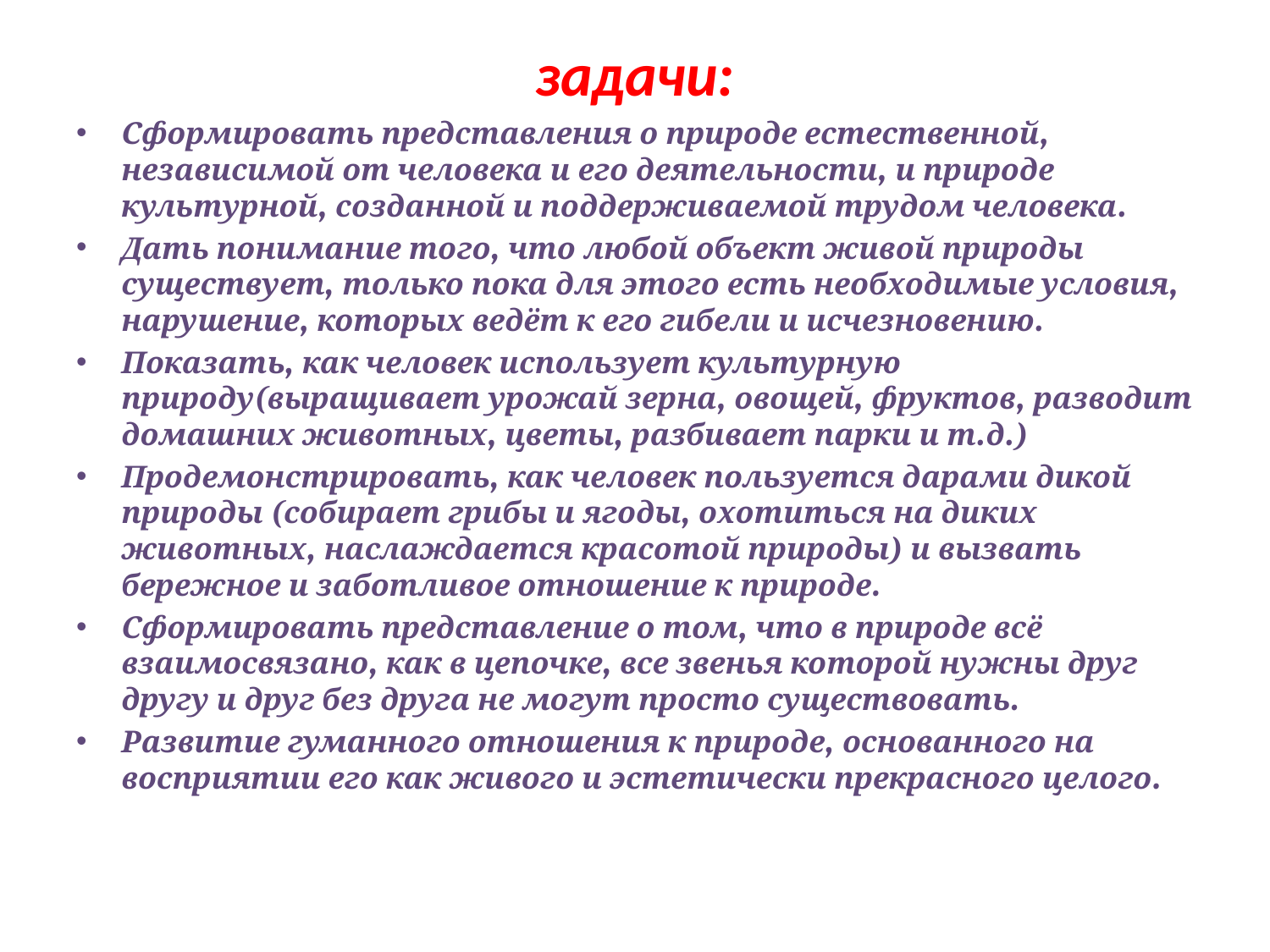

задачи:
Сформировать представления о природе естественной, независимой от человека и его деятельности, и природе культурной, созданной и поддерживаемой трудом человека.
Дать понимание того, что любой объект живой природы существует, только пока для этого есть необходимые условия, нарушение, которых ведёт к его гибели и исчезновению.
Показать, как человек использует культурную природу(выращивает урожай зерна, овощей, фруктов, разводит домашних животных, цветы, разбивает парки и т.д.)
Продемонстрировать, как человек пользуется дарами дикой природы (собирает грибы и ягоды, охотиться на диких животных, наслаждается красотой природы) и вызвать бережное и заботливое отношение к природе.
Сформировать представление о том, что в природе всё взаимосвязано, как в цепочке, все звенья которой нужны друг другу и друг без друга не могут просто существовать.
Развитие гуманного отношения к природе, основанного на восприятии его как живого и эстетически прекрасного целого.